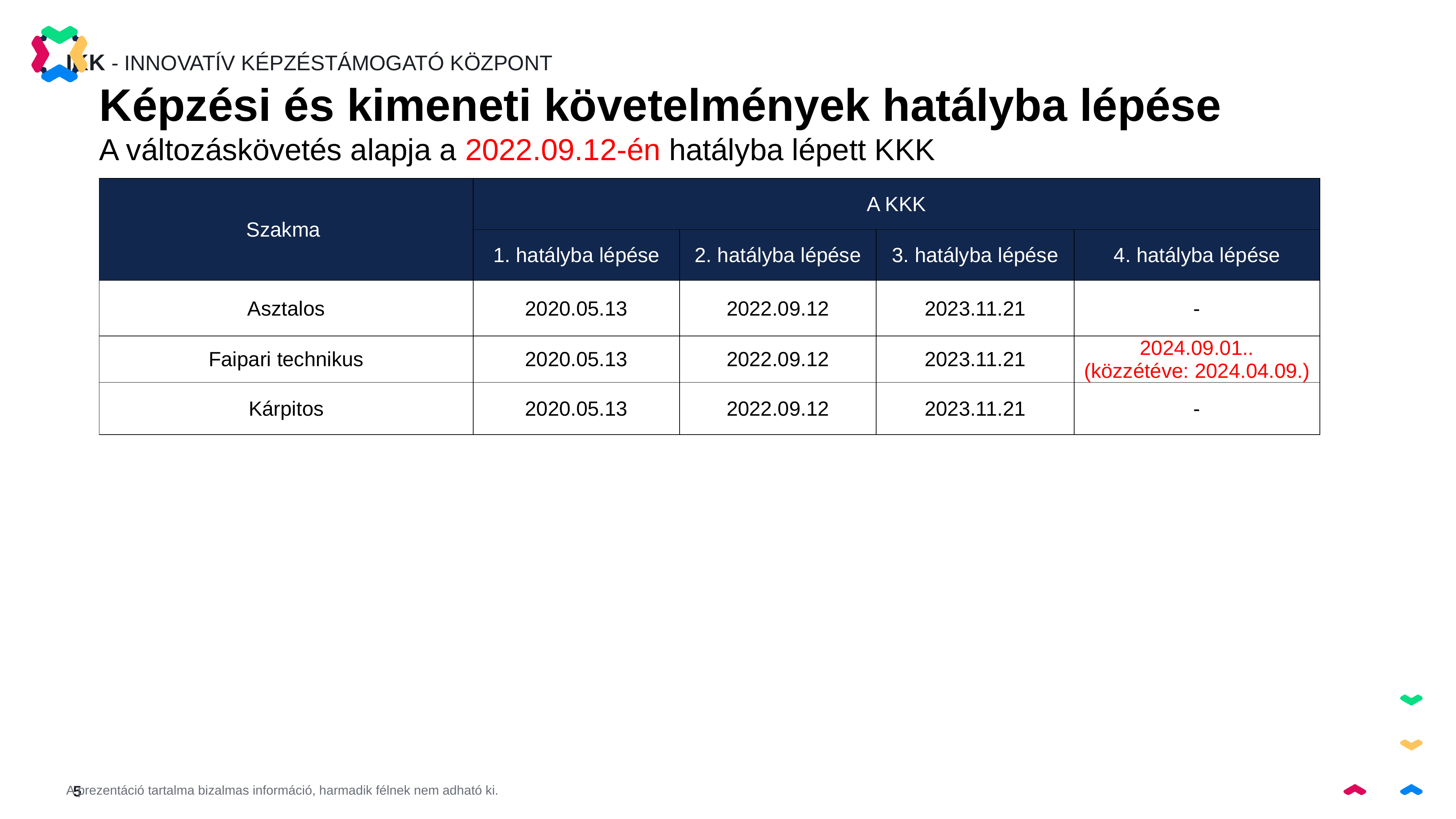

Képzési és kimeneti követelmények hatályba lépése
A változáskövetés alapja a 2022.09.12-én hatályba lépett KKK
| Szakma | A KKK |  |  |  |
| --- | --- | --- | --- | --- |
|  | 1. hatályba lépése | 2. hatályba lépése | 3. hatályba lépése | 4. hatályba lépése |
| Asztalos | 2020.05.13 | 2022.09.12 | 2023.11.21 | - |
| Faipari technikus | 2020.05.13 | 2022.09.12 | 2023.11.21 | 2024.09.01.. (közzétéve: 2024.04.09.) |
| Kárpitos | 2020.05.13 | 2022.09.12 | 2023.11.21 | - |